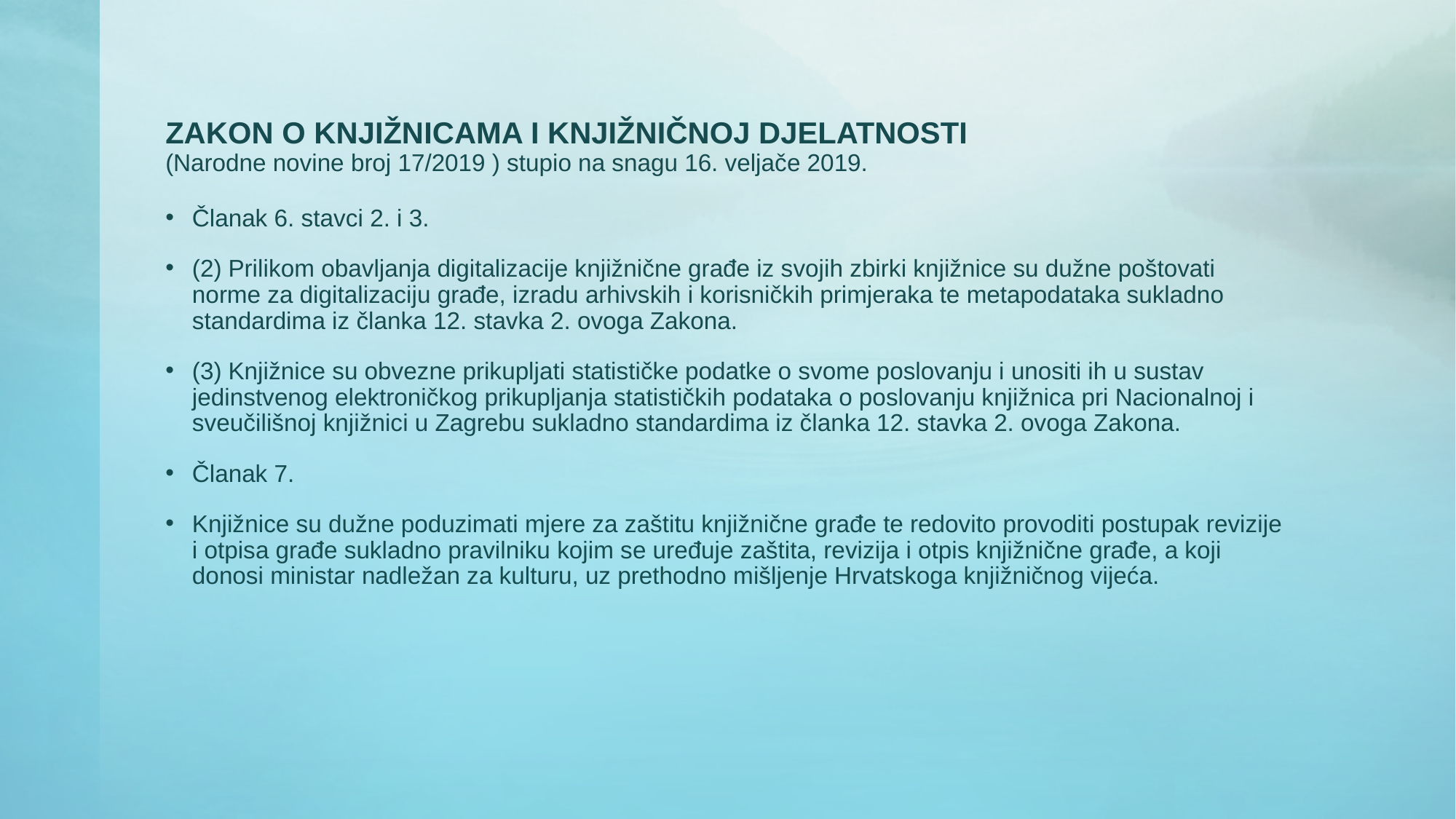

# ZAKON O KNJIŽNICAMA I KNJIŽNIČNOJ DJELATNOSTI (Narodne novine broj 17/2019 ) stupio na snagu 16. veljače 2019.
Članak 6. stavci 2. i 3.
(2) Prilikom obavljanja digitalizacije knjižnične građe iz svojih zbirki knjižnice su dužne poštovati norme za digitalizaciju građe, izradu arhivskih i korisničkih primjeraka te metapodataka sukladno standardima iz članka 12. stavka 2. ovoga Zakona.
(3) Knjižnice su obvezne prikupljati statističke podatke o svome poslovanju i unositi ih u sustav jedinstvenog elektroničkog prikupljanja statističkih podataka o poslovanju knjižnica pri Nacionalnoj i sveučilišnoj knjižnici u Zagrebu sukladno standardima iz članka 12. stavka 2. ovoga Zakona.
Članak 7.
Knjižnice su dužne poduzimati mjere za zaštitu knjižnične građe te redovito provoditi postupak revizije i otpisa građe sukladno pravilniku kojim se uređuje zaštita, revizija i otpis knjižnične građe, a koji donosi ministar nadležan za kulturu, uz prethodno mišljenje Hrvatskoga knjižničnog vijeća.